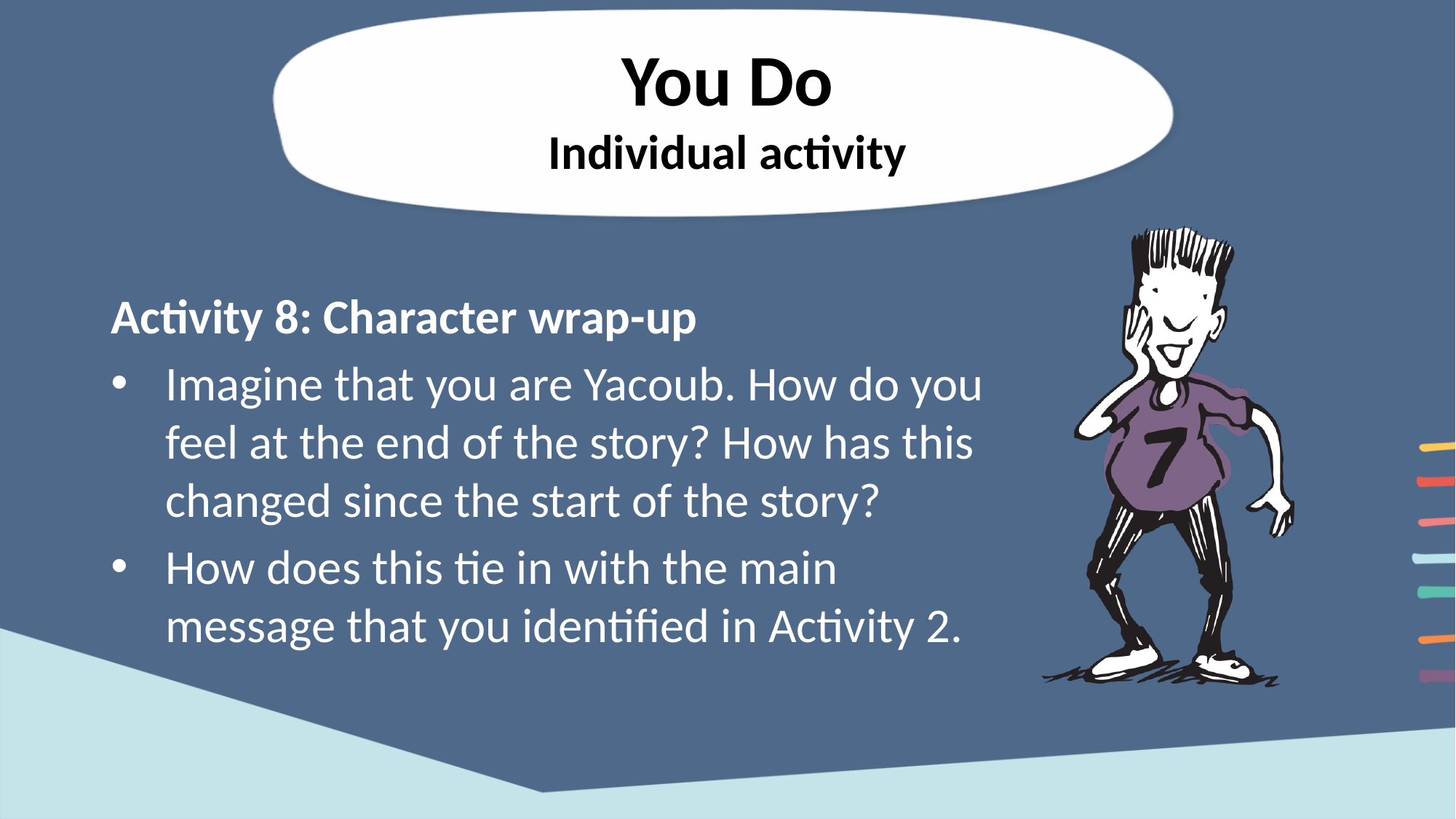

Activity 8: Character wrap-up
Imagine that you are Yacoub. How do you feel at the end of the story? How has this changed since the start of the story?
How does this tie in with the main message that you identified in Activity 2.